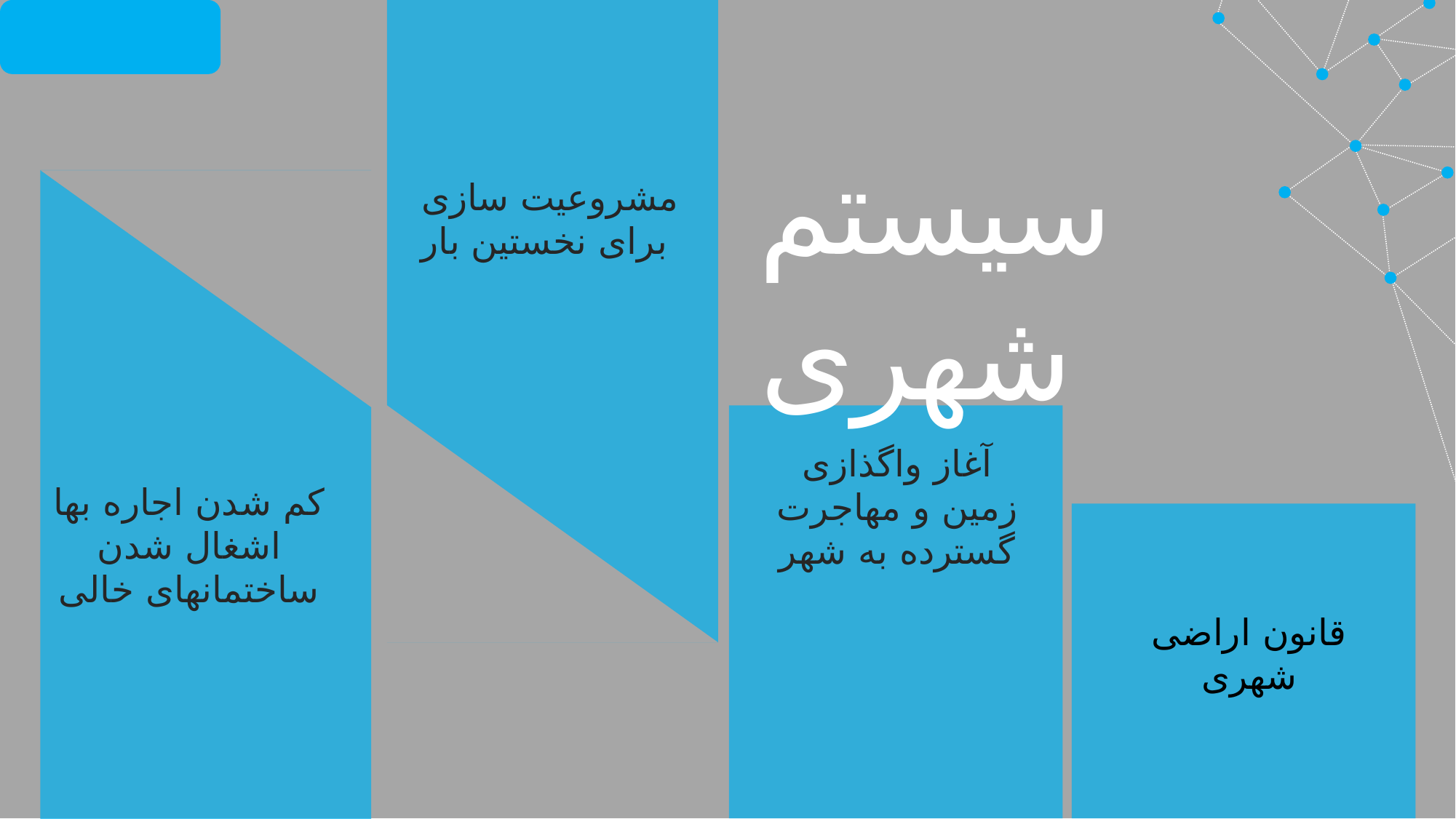

05

سیستم شهری

مشروعیت سازی برای نخستین بار

آغاز واگذازی زمین و مهاجرت گسترده به شهر
کم شدن اجاره بها
اشغال شدن ساختمانهای خالی

قانون اراضی شهری